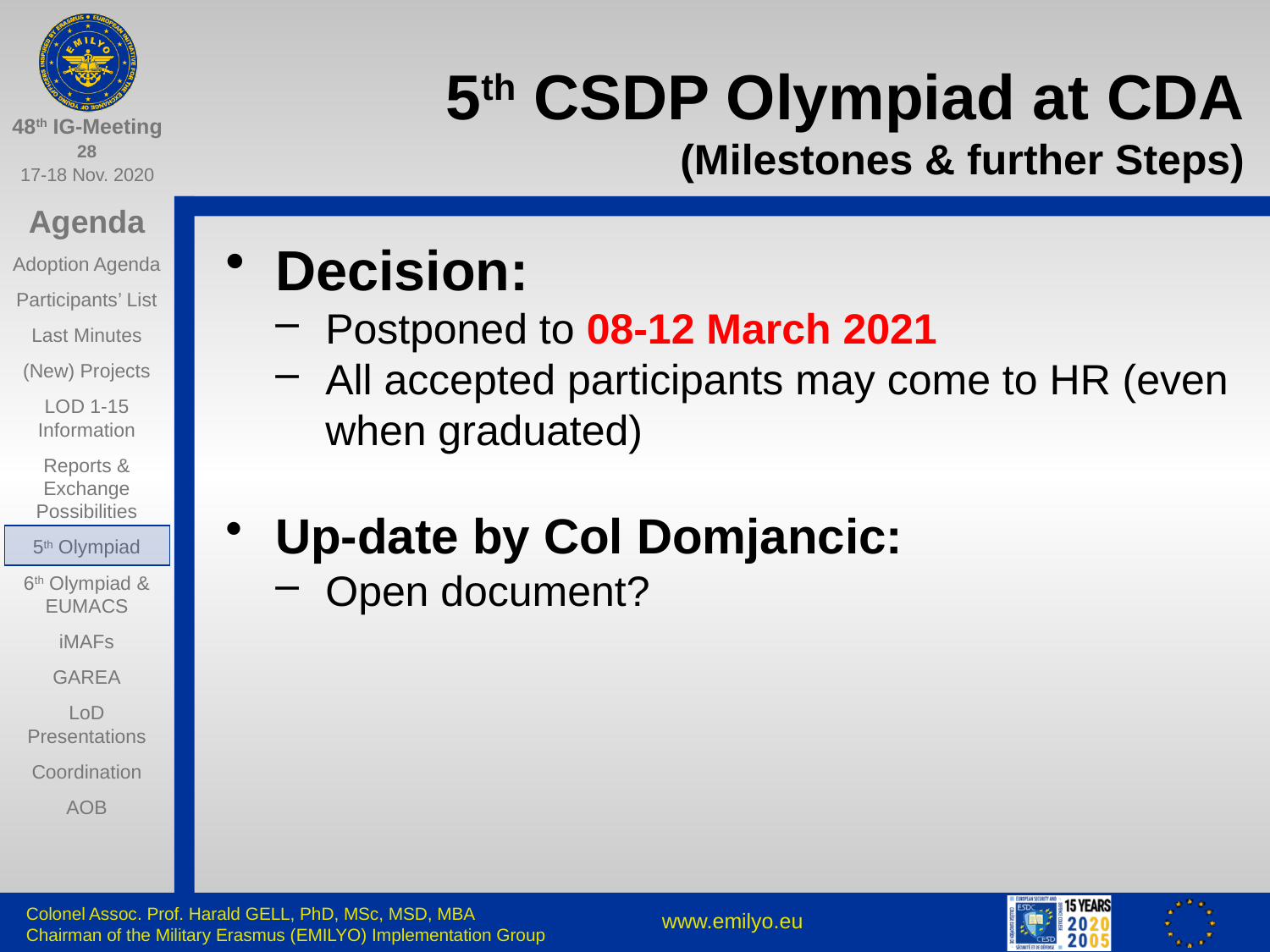

# 5th CSDP Olympiad at CDA (Milestones & further Steps)
Decision:
Postponed to 08-12 March 2021
All accepted participants may come to HR (even when graduated)

Up-date by Col Domjancic:
Open document?